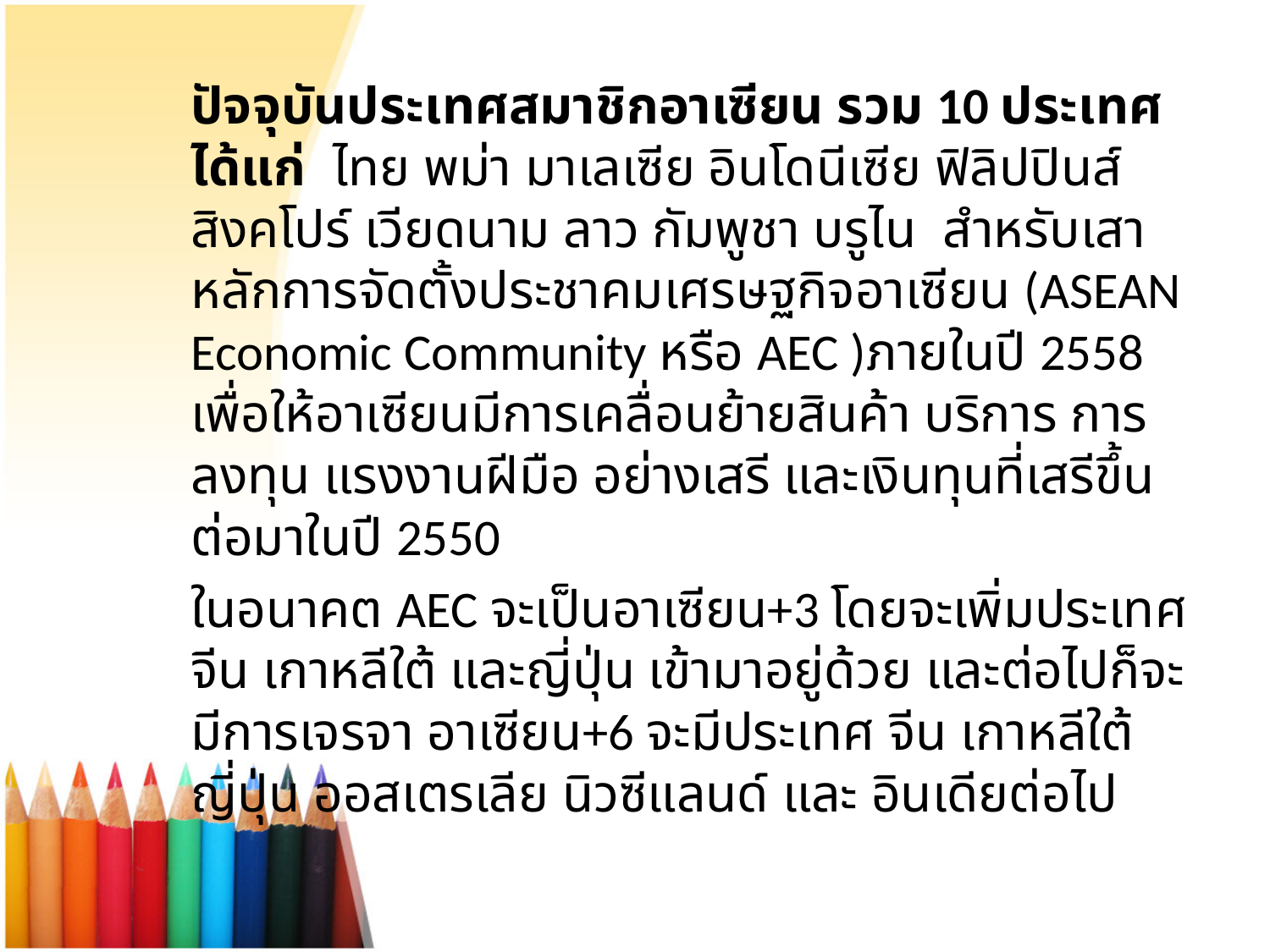

ปัจจุบันประเทศสมาชิกอาเซียน รวม 10 ประเทศได้แก่  ไทย พม่า มาเลเซีย อินโดนีเซีย ฟิลิปปินส์ สิงคโปร์ เวียดนาม ลาว กัมพูชา บรูไน  สำหรับเสาหลักการจัดตั้งประชาคมเศรษฐกิจอาเซียน (ASEAN Economic Community หรือ AEC )ภายในปี 2558 เพื่อให้อาเซียนมีการเคลื่อนย้ายสินค้า บริการ การลงทุน แรงงานฝีมือ อย่างเสรี และเงินทุนที่เสรีขึ้นต่อมาในปี 2550
		ในอนาคต AEC จะเป็นอาเซียน+3 โดยจะเพิ่มประเทศ จีน เกาหลีใต้ และญี่ปุ่น เข้ามาอยู่ด้วย และต่อไปก็จะมีการเจรจา อาเซียน+6 จะมีประเทศ จีน เกาหลีใต้ ญี่ปุ่น ออสเตรเลีย นิวซีแลนด์ และ อินเดียต่อไป